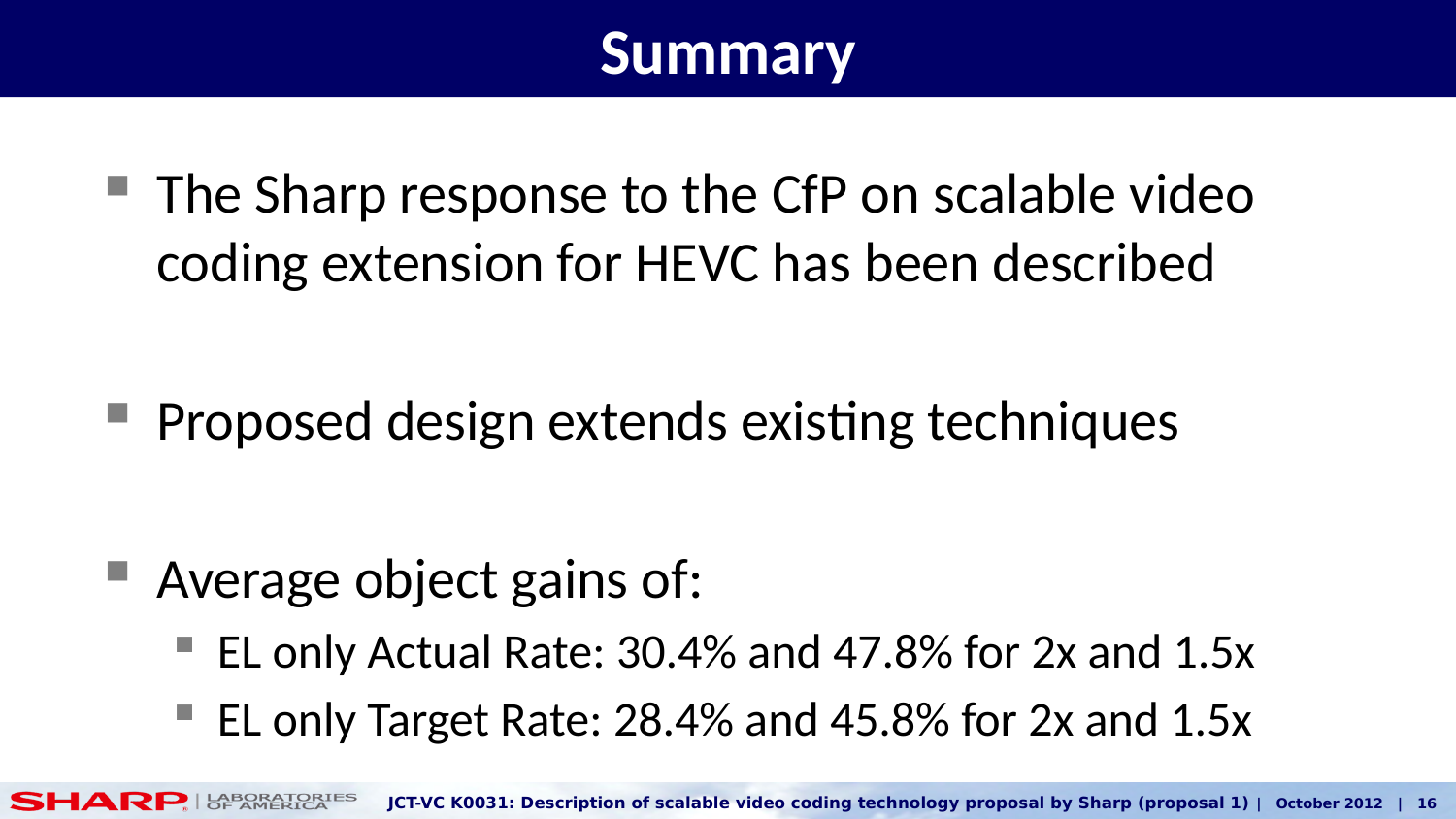

# Summary
The Sharp response to the CfP on scalable video coding extension for HEVC has been described

Proposed design extends existing techniques

Average object gains of:
EL only Actual Rate: 30.4% and 47.8% for 2x and 1.5x
EL only Target Rate: 28.4% and 45.8% for 2x and 1.5x